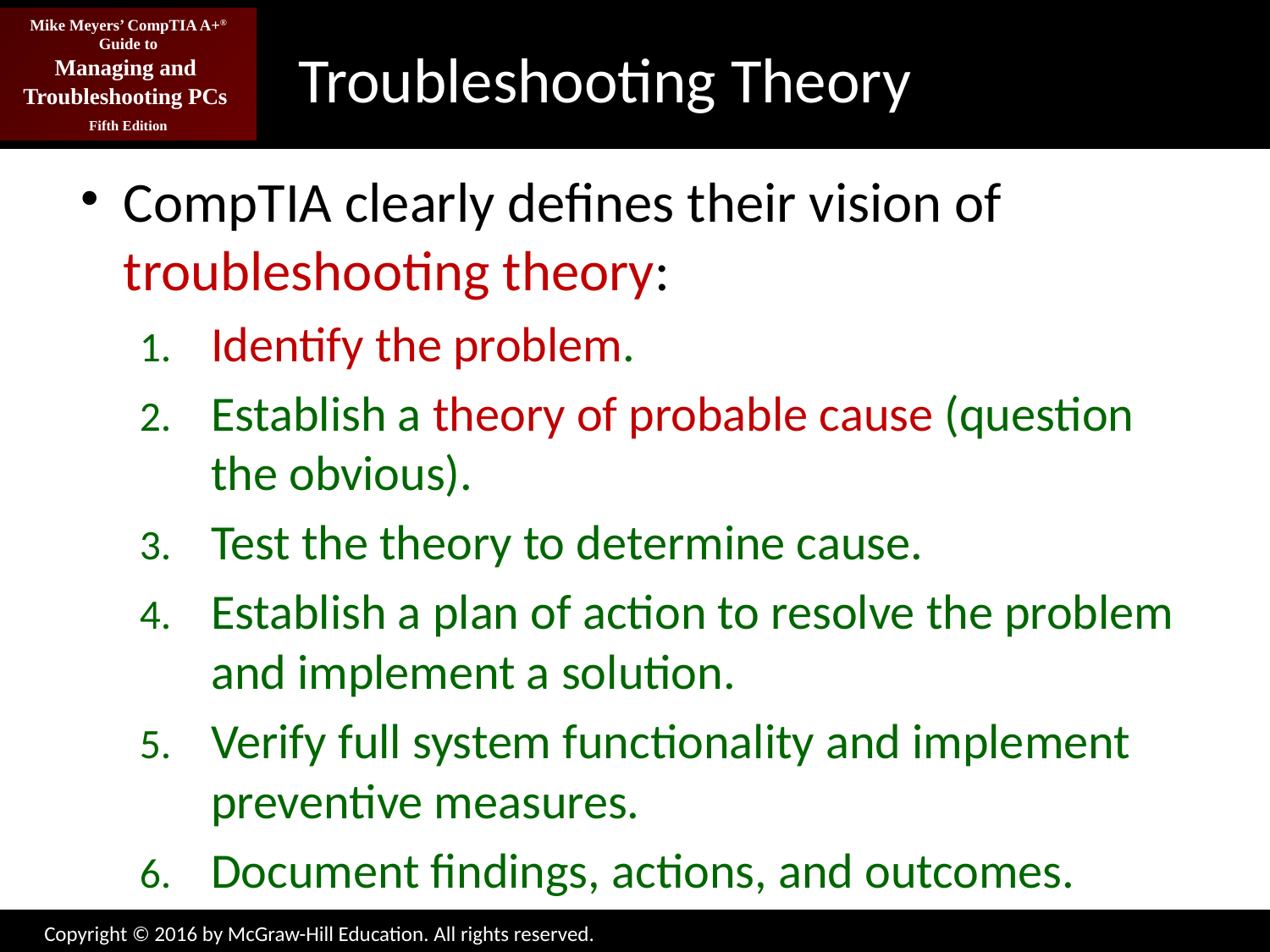

# Troubleshooting Theory
CompTIA clearly defines their vision of troubleshooting theory:
Identify the problem.
Establish a theory of probable cause (question
the obvious).
Test the theory to determine cause.
Establish a plan of action to resolve the problem and implement a solution.
Verify full system functionality and implement preventive measures.
Document findings, actions, and outcomes.